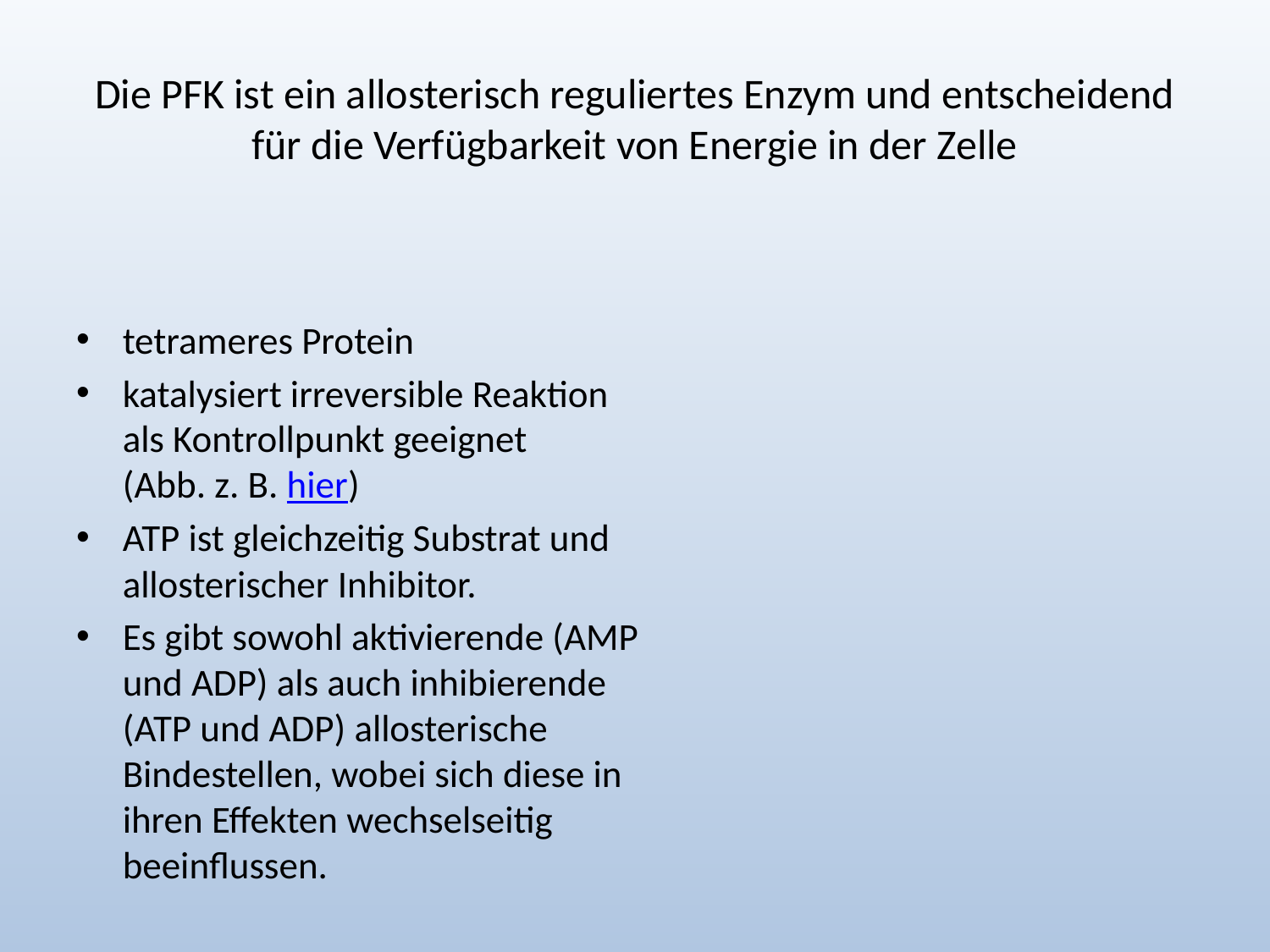

# Die PFK ist ein allosterisch reguliertes Enzym und entscheidend für die Verfügbarkeit von Energie in der Zelle

tetrameres Protein
katalysiert irreversible Reaktion
als Kontrollpunkt geeignet
(Abb. z. B. hier)
ATP ist gleichzeitig Substrat und allosterischer Inhibitor.
Es gibt sowohl aktivierende (AMP und ADP) als auch inhibierende (ATP und ADP) allosterische Bindestellen, wobei sich diese in ihren Effekten wechselseitig beeinflussen.